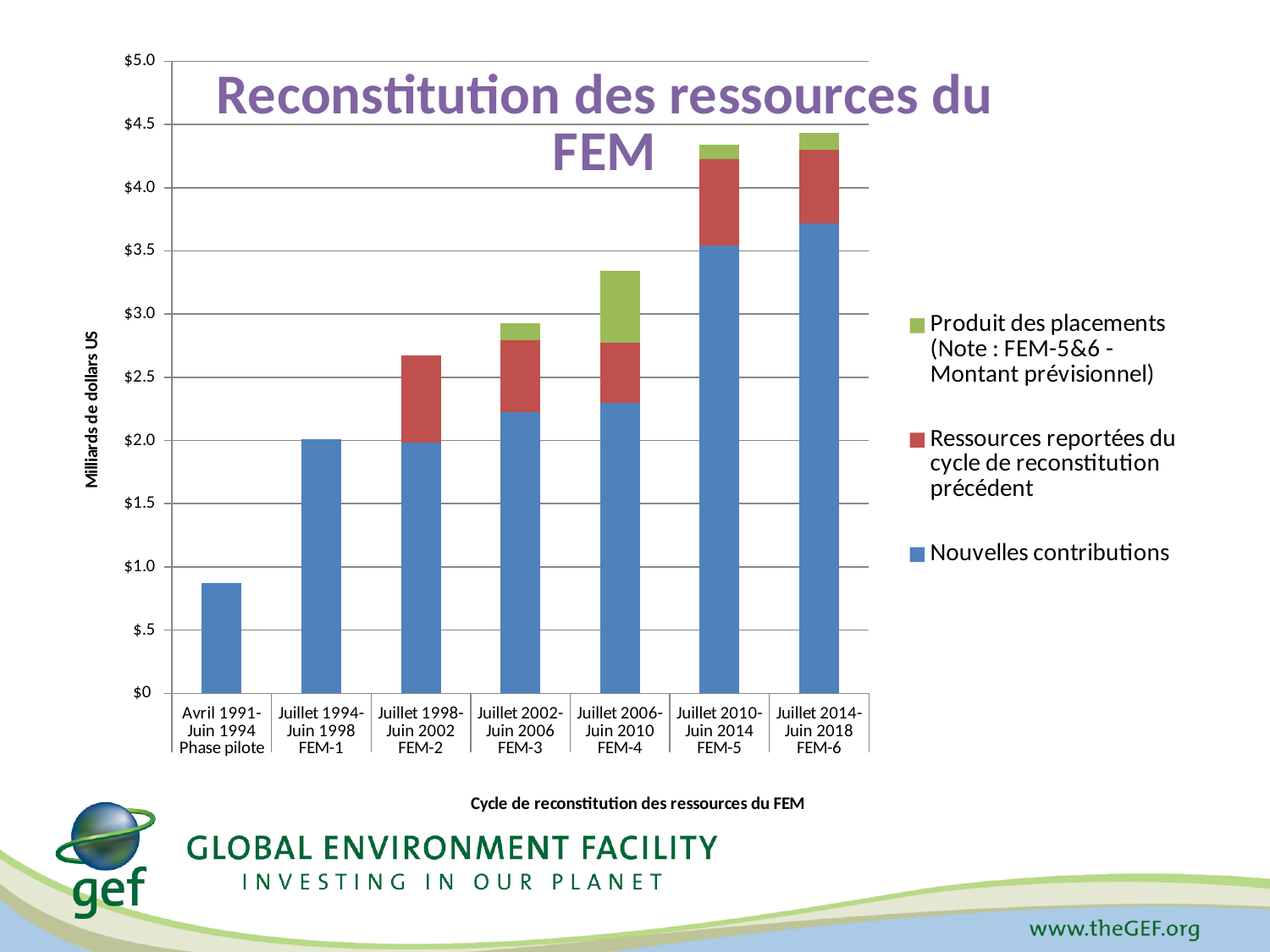

### Chart: Reconstitution des ressources du FEM

| Category | Nouvelles contributions  | Ressources reportées du cycle de reconstitution précédent | Produit des placements (Note : FEM-5&6 - Montant prévisionnel) |
|---|---|---|---|
| Avril 1991-Juin 1994 | 871.83 | None | None |
| Juillet 1994-Juin 1998 | 2010.0 | None | None |
| Juillet 1998-Juin 2002 | 1983.08 | 686.91 | None |
| Juillet 2002-Juin 2006 | 2224.3 | 570.56 | 132.46 |
| Juillet 2006-Juin 2010 | 2298.54 | 477.55 | 569.31 |
| Juillet 2010-Juin 2014 | 3541.15 | 686.8 | 112.04 |
| Juillet 2014-Juin 2018 | 3715.85 | 583.29 | 134.0 |